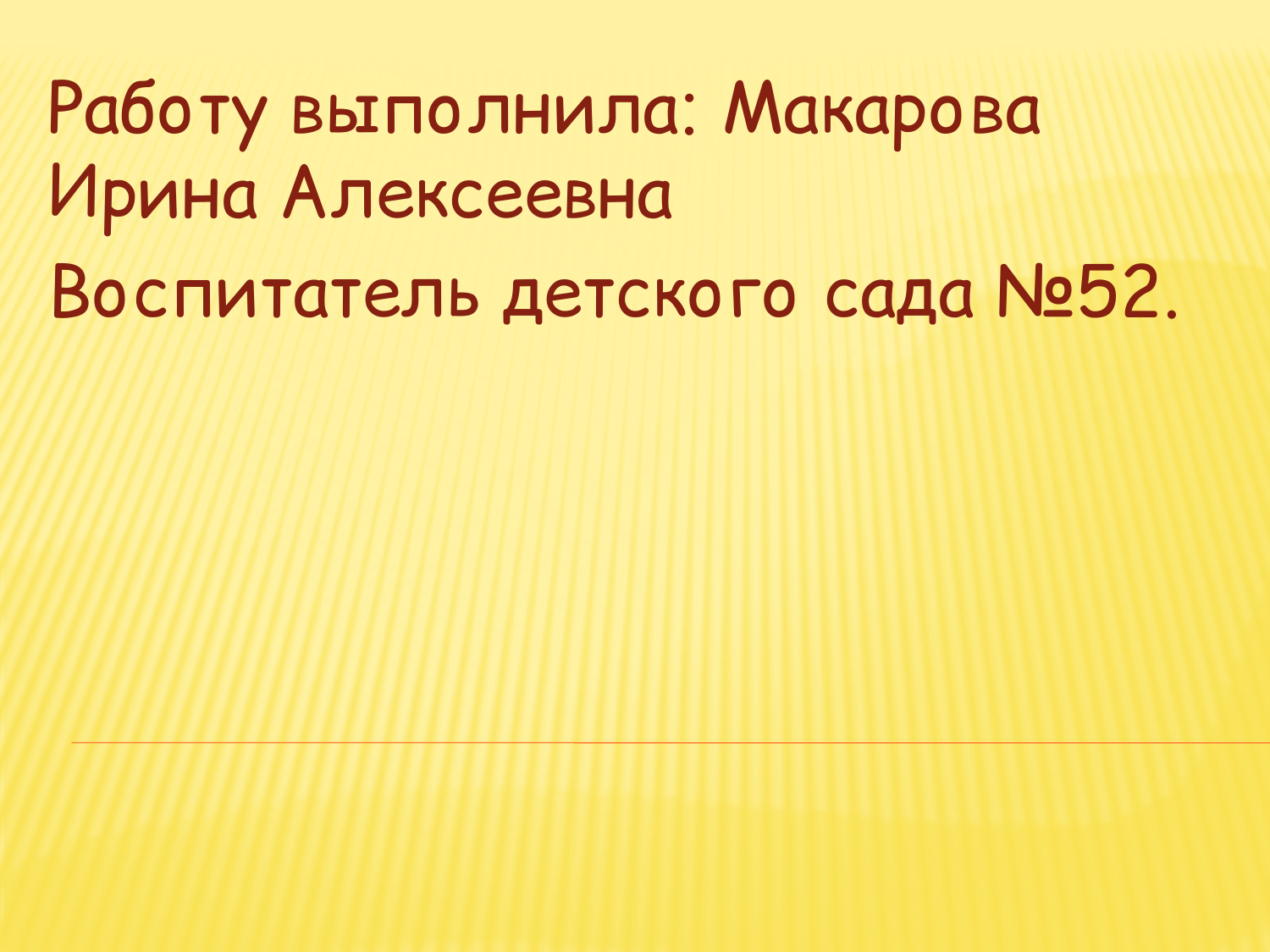

Работу выполнила: Макарова Ирина Алексеевна
Воспитатель детского сада №52.